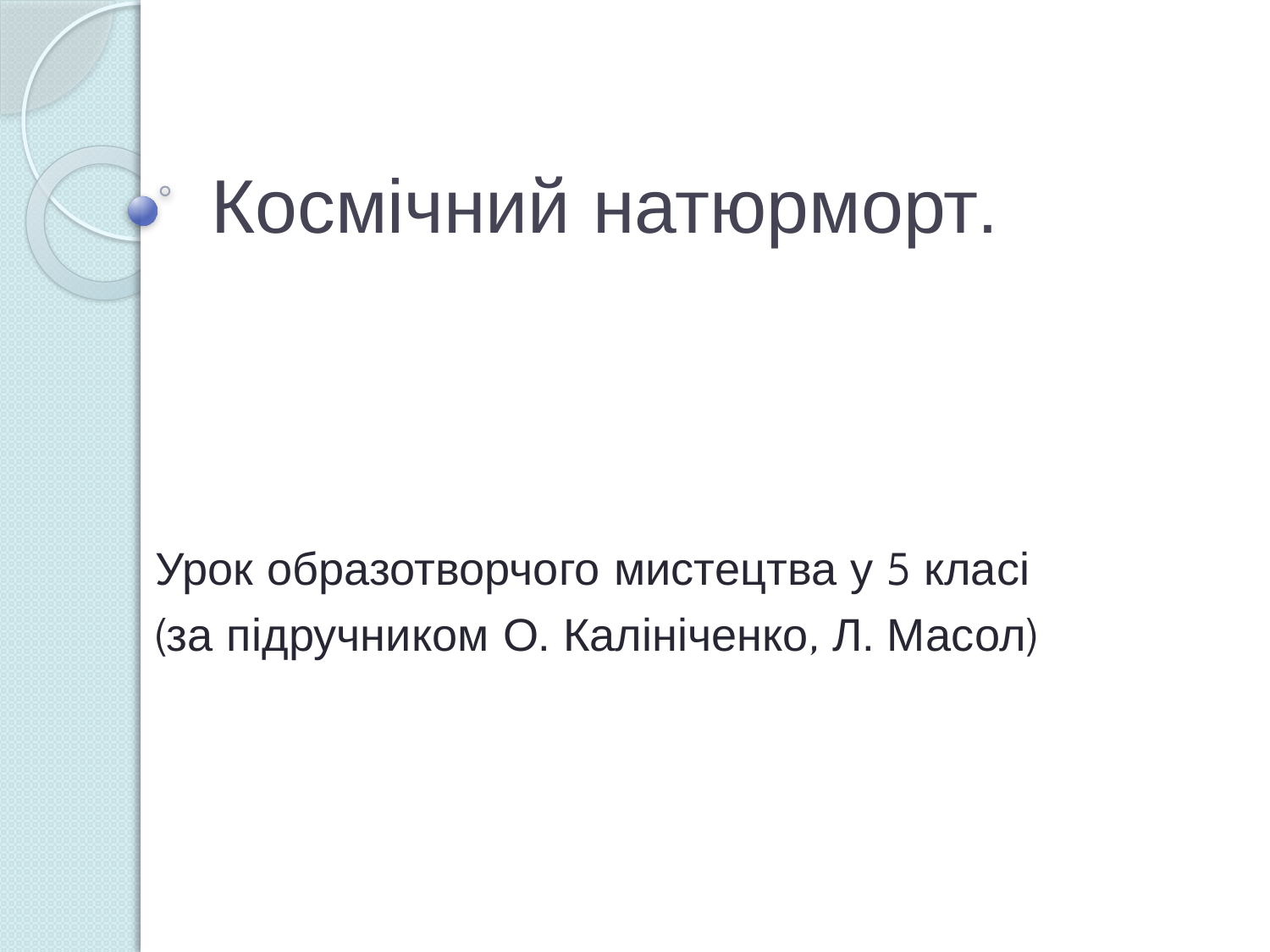

# Космічний натюрморт.
Урок образотворчого мистецтва у 5 класі
(за підручником О. Калініченко, Л. Масол)